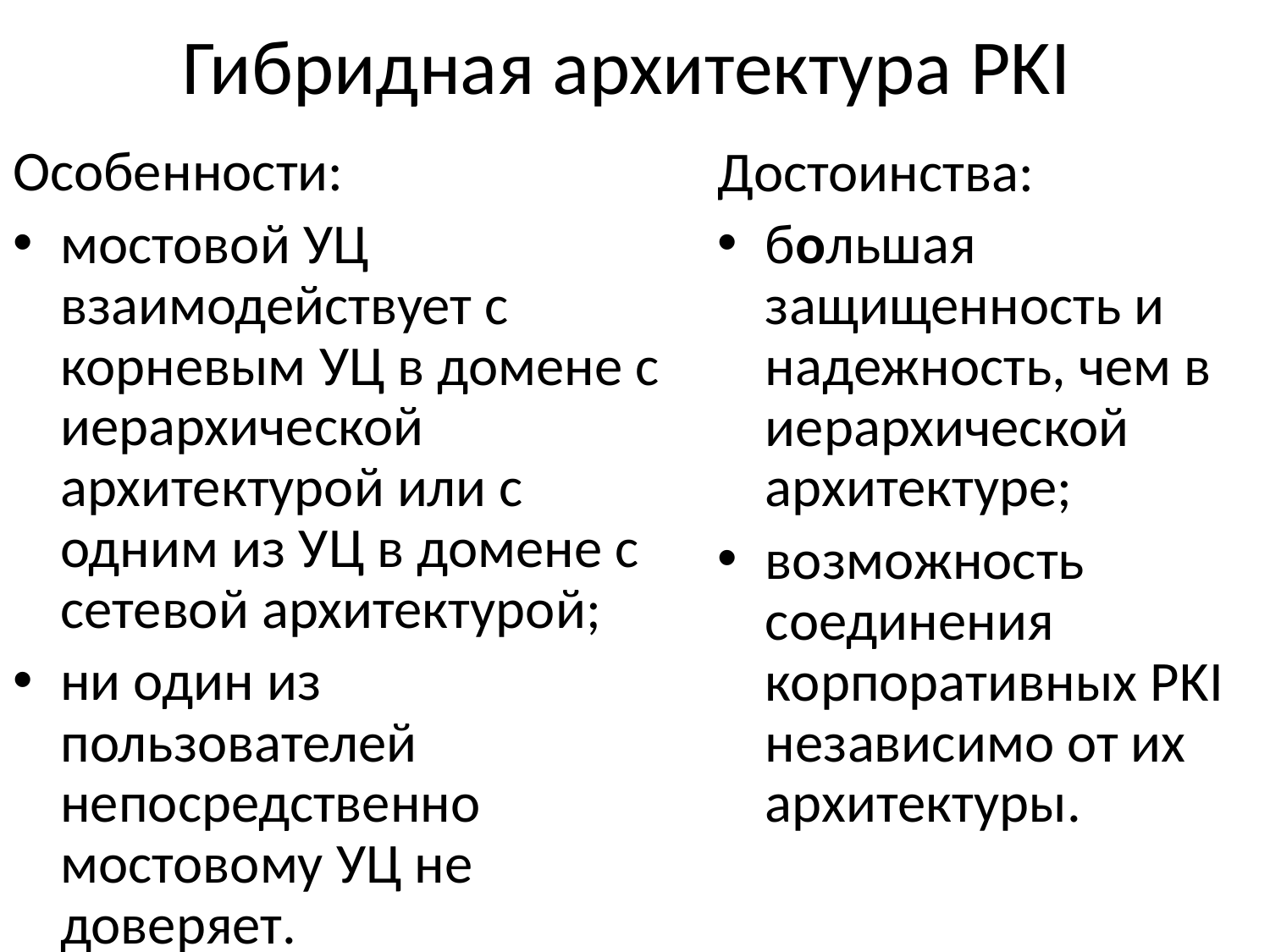

# Гибридная архитектура PKI
Особенности:
мостовой УЦ взаимодействует с корневым УЦ в домене с иерархической архитектурой или с одним из УЦ в домене с сетевой архитектурой;
ни один из пользователей непосредственно мостовому УЦ не доверяет.
Достоинства:
большая защищенность и надежность, чем в иерархической архитектуре;
возможность соединения корпоративных PKI независимо от их архитектуры.